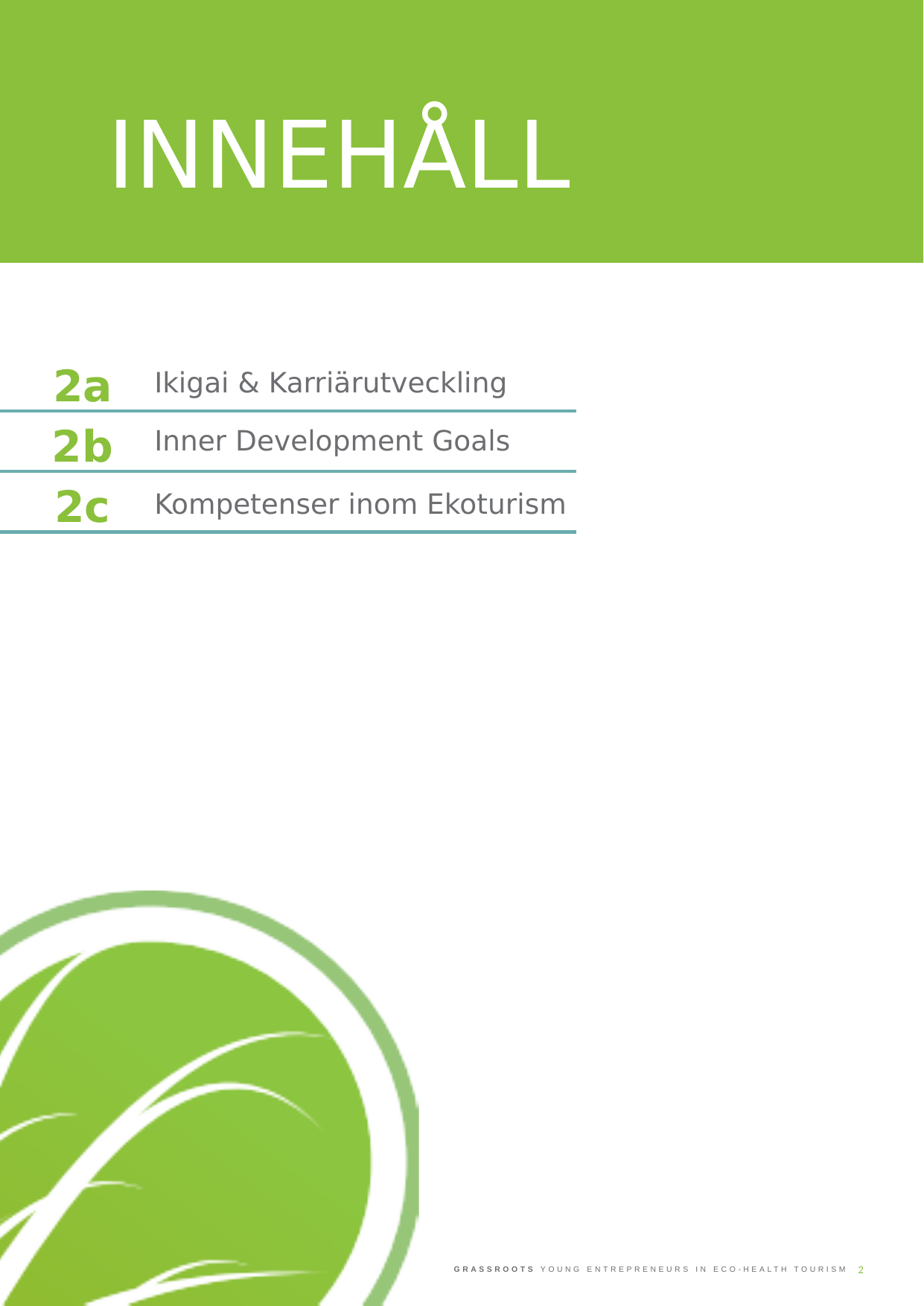

INNEHÅLL
2a
Ikigai & Karriärutveckling
Inner Development Goals
2b
2c
Kompetenser inom Ekoturism

05
Titel
06
Titel
07
Titel
08
Titel
2